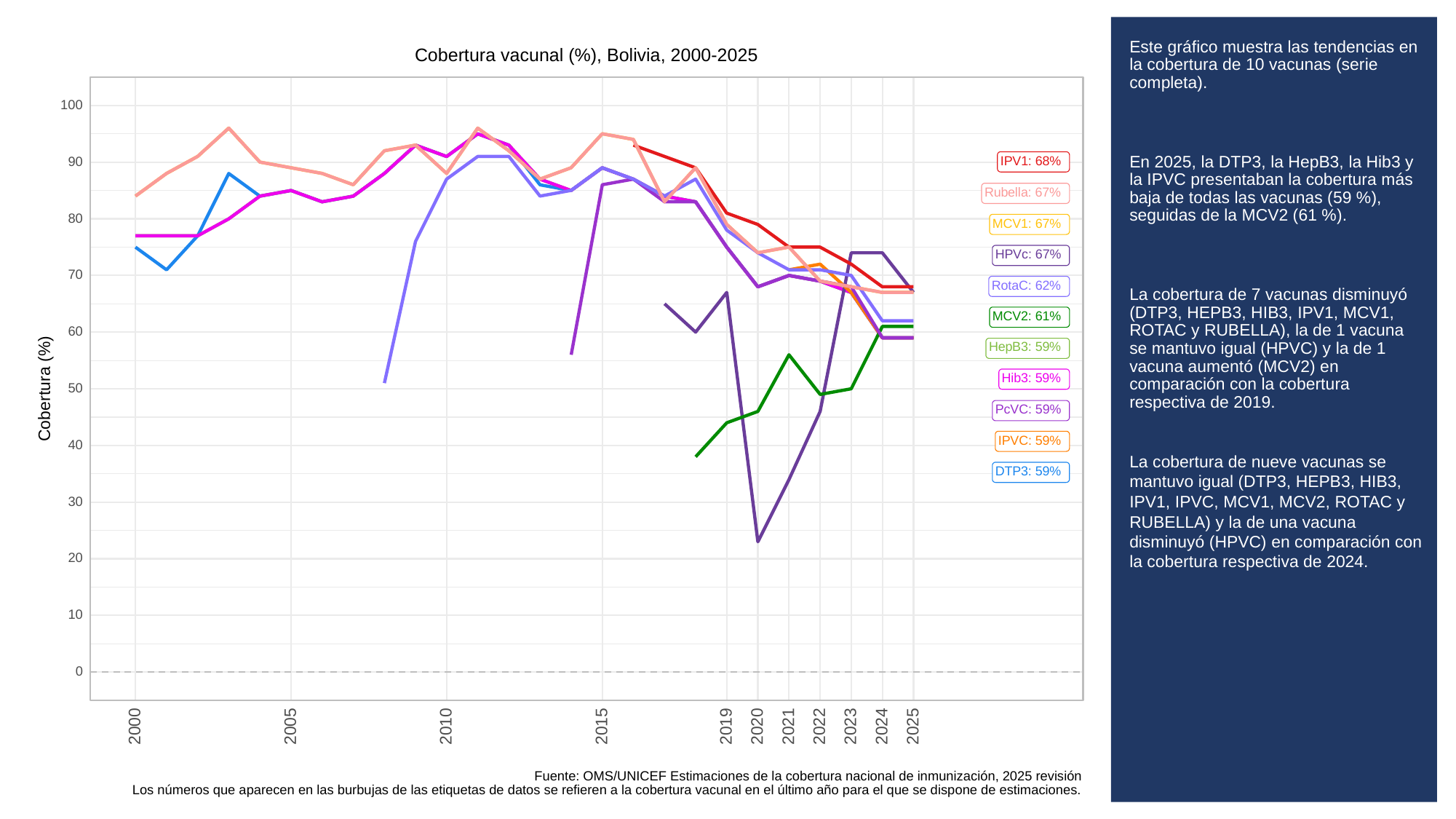

# Este gráfico muestra las tendencias en la cobertura de 10 vacunas (serie completa).

En 2025, la DTP3, la HepB3, la Hib3 y la IPVC presentaban la cobertura más baja de todas las vacunas (59 %), seguidas de la MCV2 (61 %).

La cobertura de 7 vacunas disminuyó (DTP3, HEPB3, HIB3, IPV1, MCV1, ROTAC y RUBELLA), la de 1 vacuna se mantuvo igual (HPVC) y la de 1 vacuna aumentó (MCV2) en comparación con la cobertura respectiva de 2019.

La cobertura de nueve vacunas se mantuvo igual (DTP3, HEPB3, HIB3, IPV1, IPVC, MCV1, MCV2, ROTAC y RUBELLA) y la de una vacuna disminuyó (HPVC) en comparación con la cobertura respectiva de 2024.

Cobertura vacunal (%), Bolivia, 2000-2025

100

IPV1: 68%
90

Rubella: 67%

80

MCV1: 67%

HPVc: 67%

70

RotaC: 62%

MCV2: 61%

60

HepB3: 59%

Hib3: 59%
Cobertura (%)
50

PcVC: 59%

IPVC: 59%
40

DTP3: 59%

30

20

10

0

2023
2000
2005
2010
2015
2019
2020
2021
2022
2024
2025
Fuente: OMS/UNICEF Estimaciones de la cobertura nacional de inmunización, 2025 revisión
Los números que aparecen en las burbujas de las etiquetas de datos se refieren a la cobertura vacunal en el último año para el que se dispone de estimaciones.